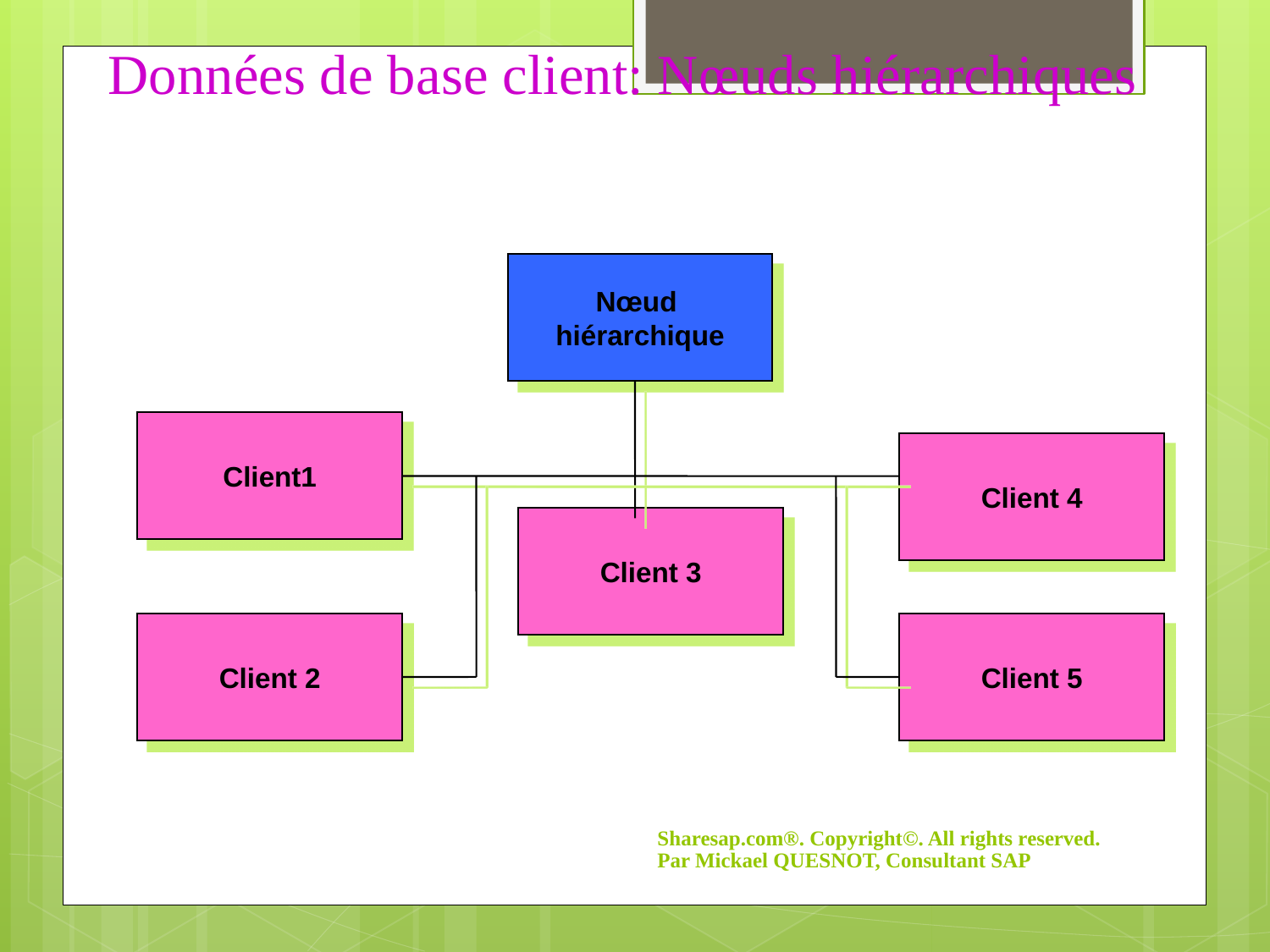

# Données de base client: Nœuds hiérarchiques
Nœud
hiérarchique

Client1
Client 4

Client 3
Client 2
Client 5

Sharesap.com®. Copyright©. All rights reserved. Par Mickael QUESNOT, Consultant SAP